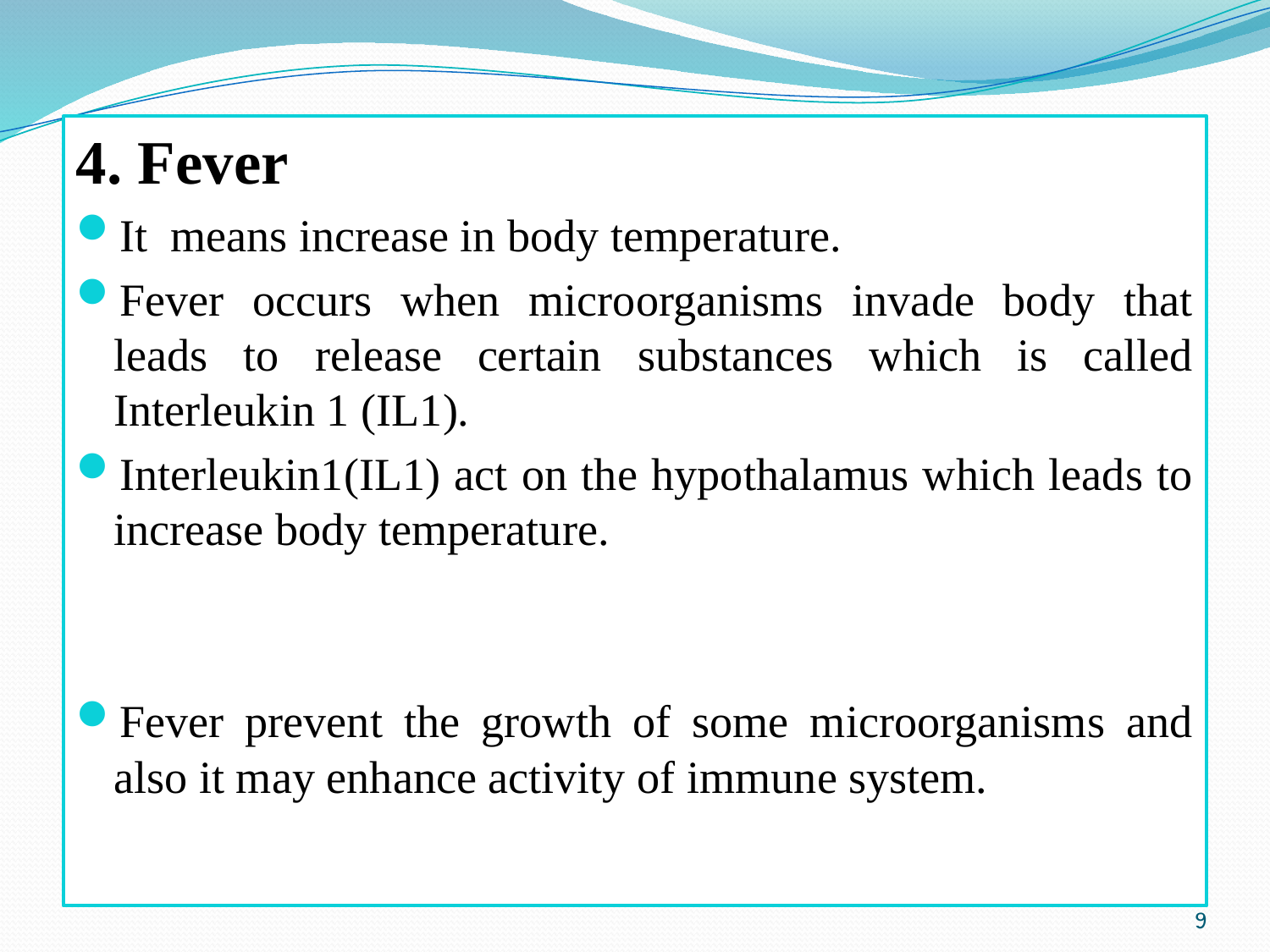

4. Fever
It  means increase in body temperature.
Fever occurs when microorganisms invade body that leads to release certain substances which is called Interleukin 1 (IL1).
Interleukin1(IL1) act on the hypothalamus which leads to increase body temperature.

Fever prevent the growth of some microorganisms and also it may enhance activity of immune system.
9